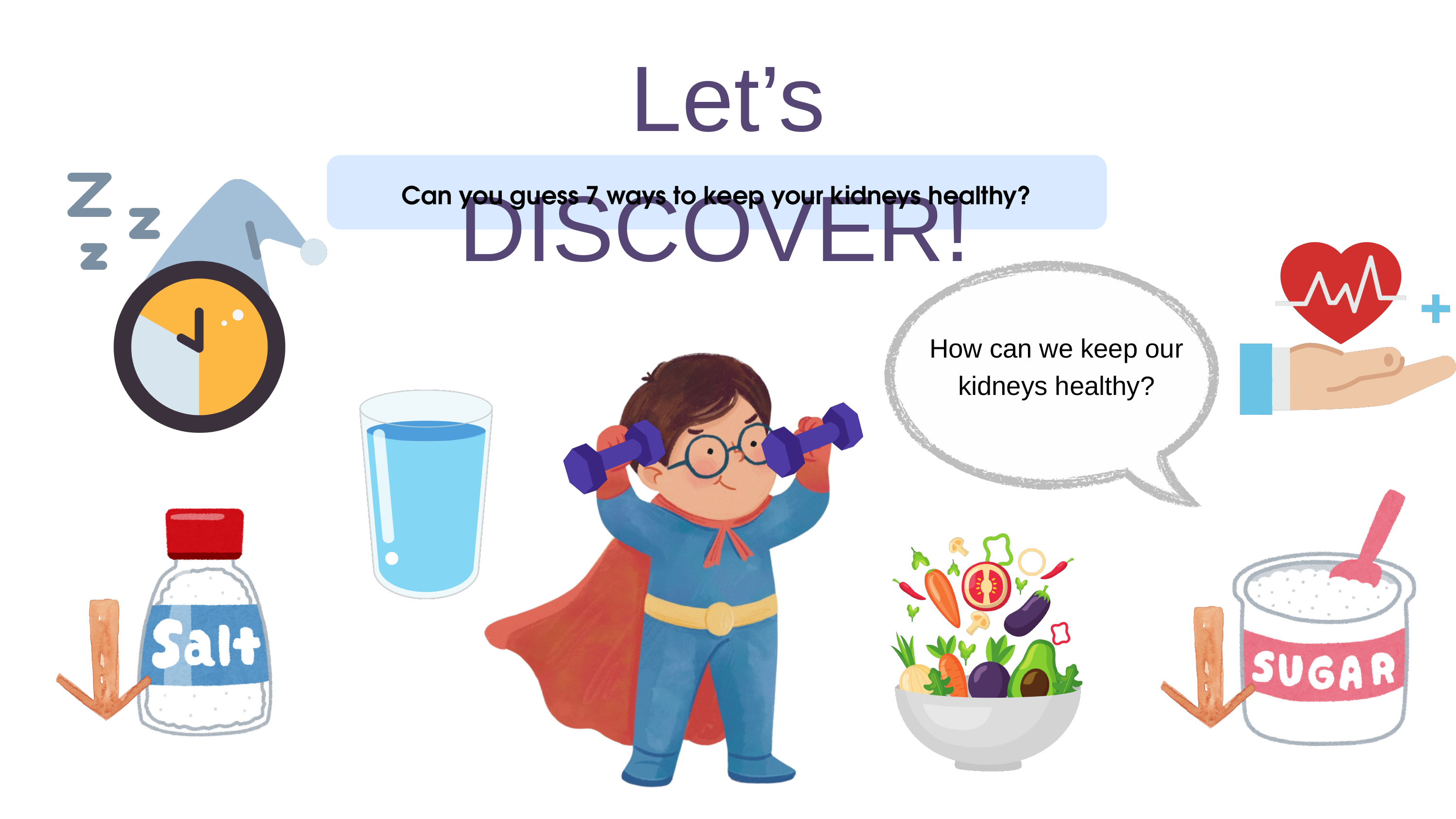

Let’s DISCOVER!

Can you guess 7 ways to keep your kidneys healthy?

How can we keep our kidneys healthy?